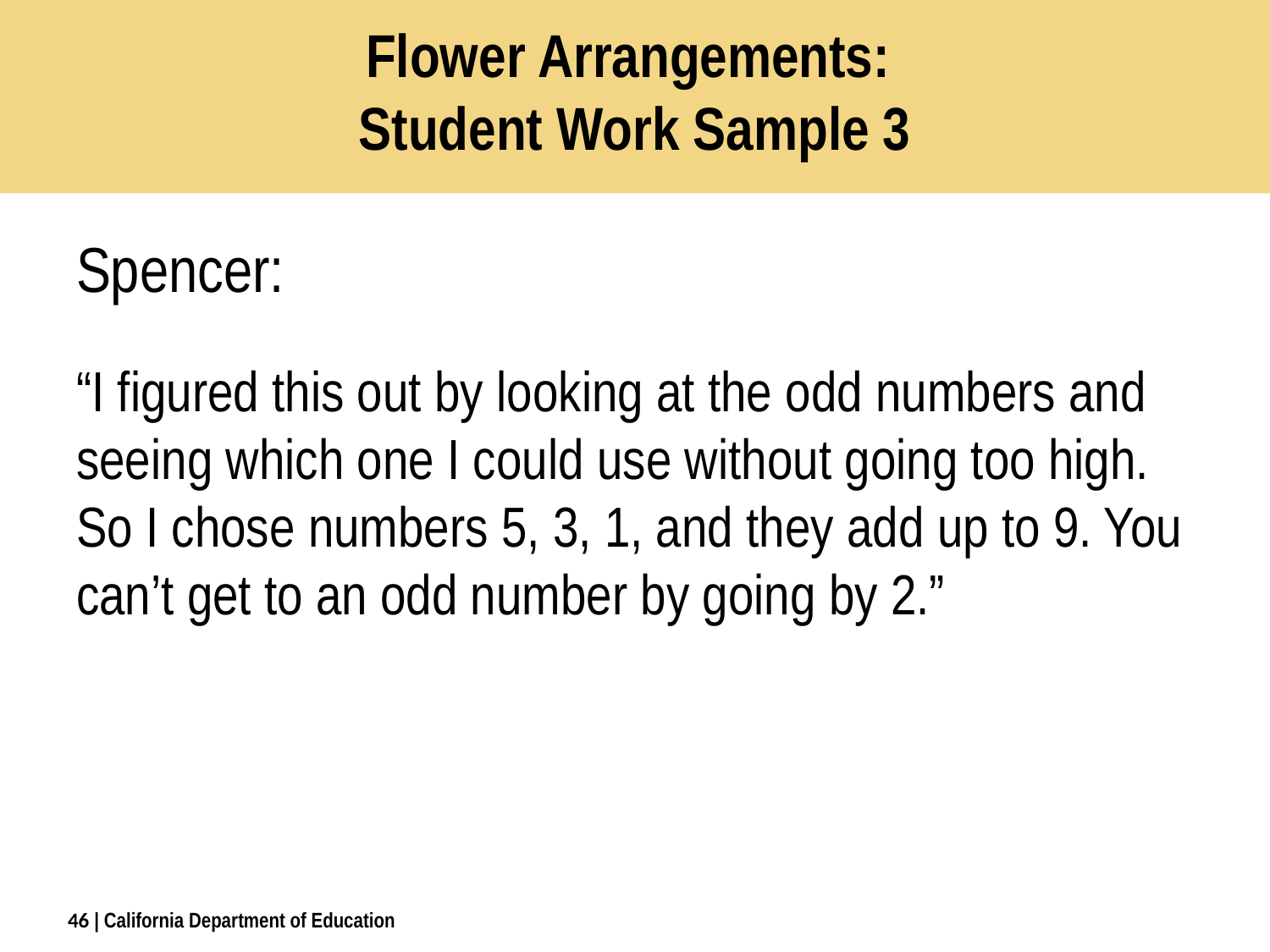

# Flower Arrangements: Student Work Sample 3
Spencer:

“I figured this out by looking at the odd numbers and seeing which one I could use without going too high. So I chose numbers 5, 3, 1, and they add up to 9. You can’t get to an odd number by going by 2.”
46
| California Department of Education